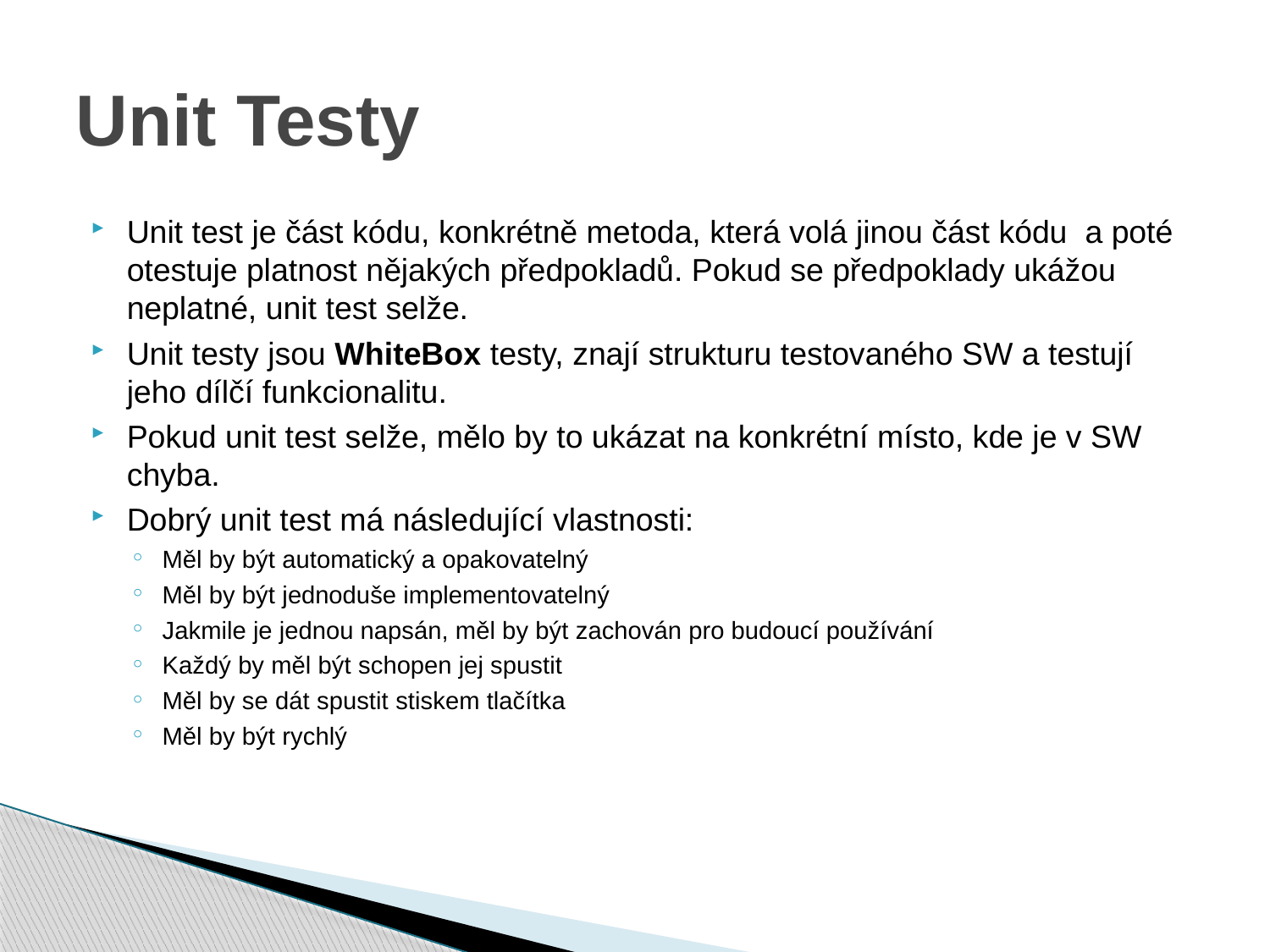

# Unit Testy
Unit test je část kódu, konkrétně metoda, která volá jinou část kódu  a poté otestuje platnost nějakých předpokladů. Pokud se předpoklady ukážou neplatné, unit test selže.
Unit testy jsou WhiteBox testy, znají strukturu testovaného SW a testují jeho dílčí funkcionalitu.
Pokud unit test selže, mělo by to ukázat na konkrétní místo, kde je v SW chyba.
Dobrý unit test má následující vlastnosti:
Měl by být automatický a opakovatelný
Měl by být jednoduše implementovatelný
Jakmile je jednou napsán, měl by být zachován pro budoucí používání
Každý by měl být schopen jej spustit
Měl by se dát spustit stiskem tlačítka
Měl by být rychlý